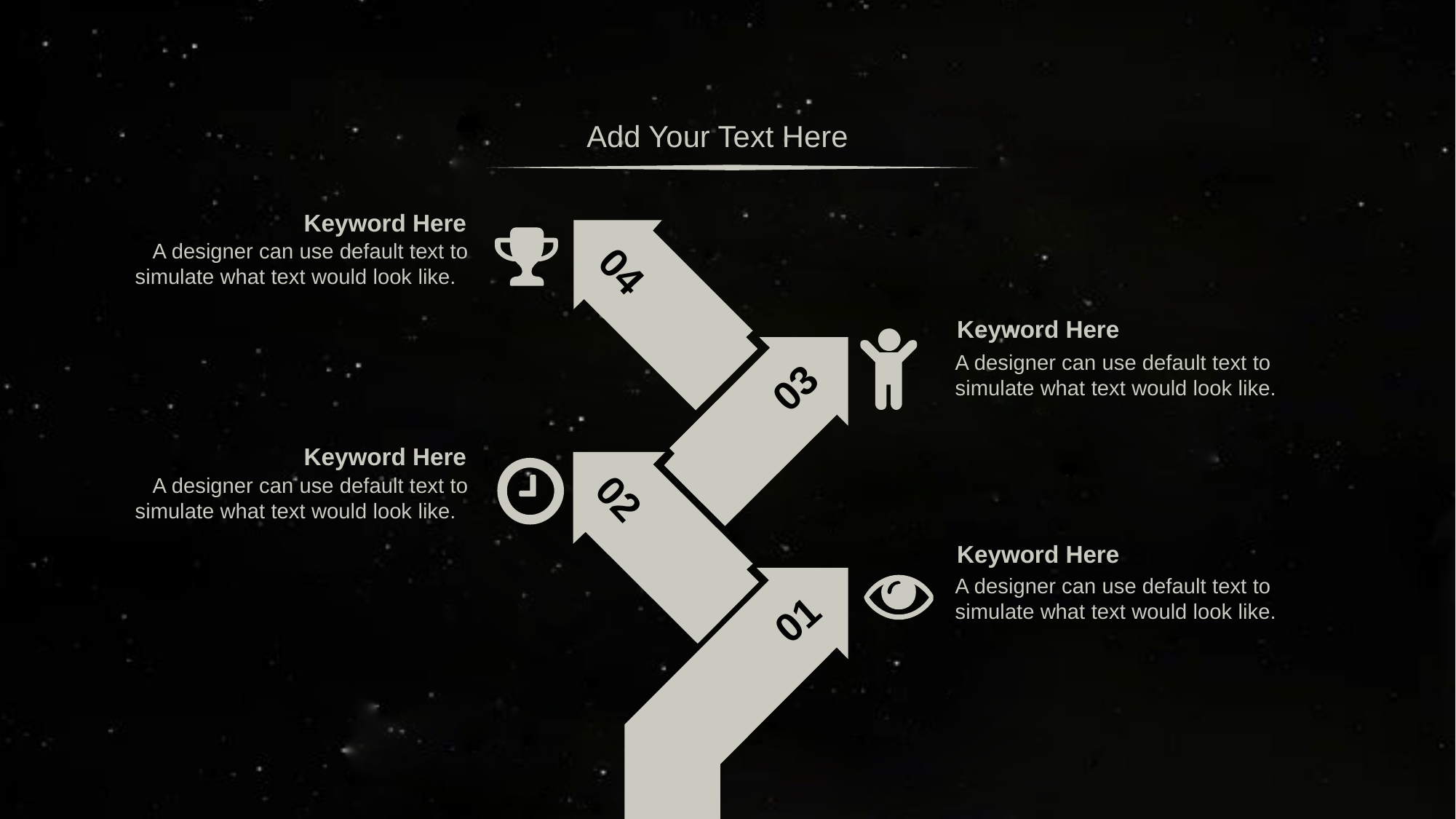

Add Your Text Here

Keyword Here
A designer can use default text to simulate what text would look like.

04
Keyword Here
A designer can use default text to simulate what text would look like.

03
Keyword Here
A designer can use default text to simulate what text would look like.

02
Keyword Here
A designer can use default text to simulate what text would look like.

01